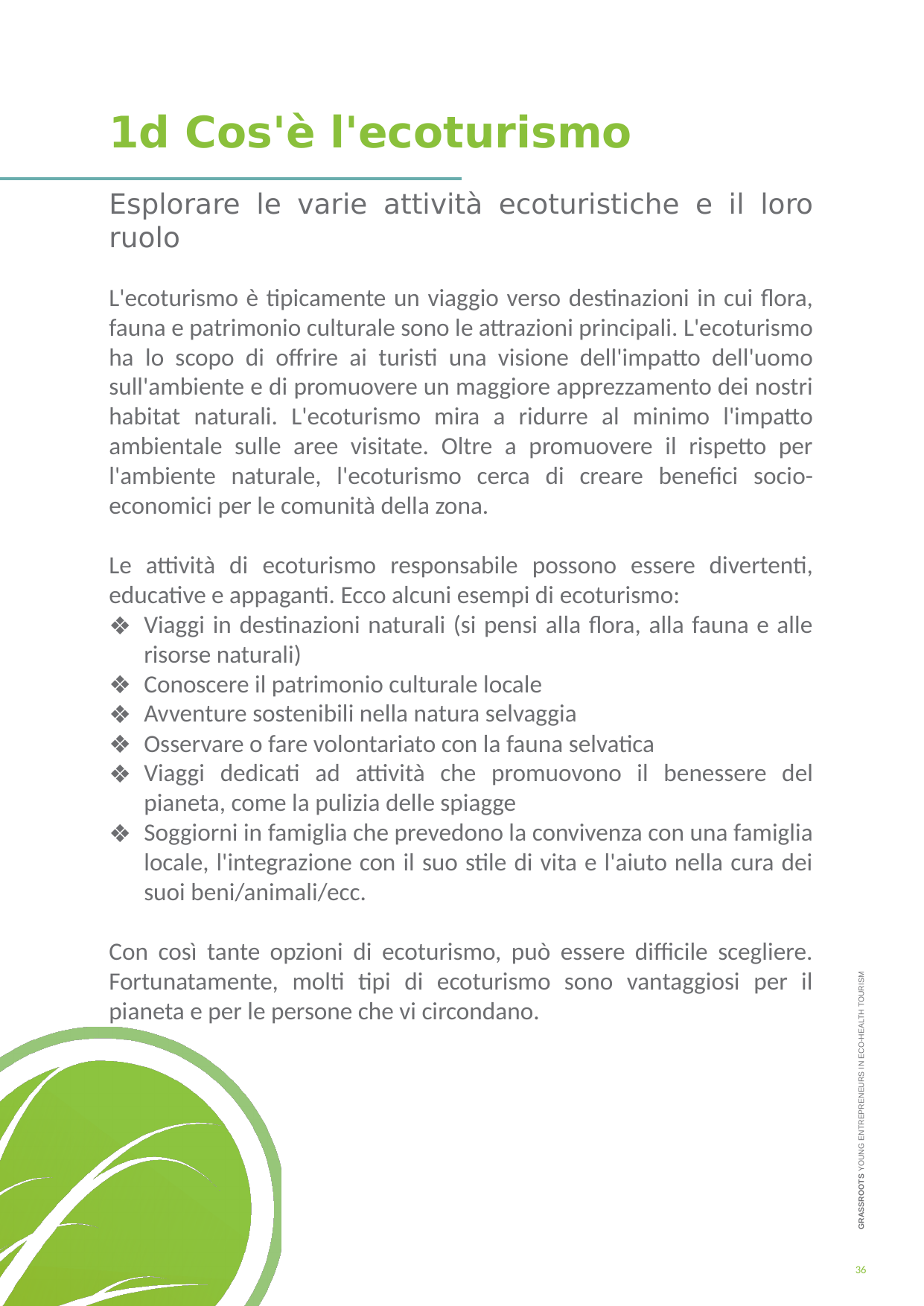

1d Cos'è l'ecoturismo
Esplorare le varie attività ecoturistiche e il loro ruolo
L'ecoturismo è tipicamente un viaggio verso destinazioni in cui flora, fauna e patrimonio culturale sono le attrazioni principali. L'ecoturismo ha lo scopo di offrire ai turisti una visione dell'impatto dell'uomo sull'ambiente e di promuovere un maggiore apprezzamento dei nostri habitat naturali. L'ecoturismo mira a ridurre al minimo l'impatto ambientale sulle aree visitate. Oltre a promuovere il rispetto per l'ambiente naturale, l'ecoturismo cerca di creare benefici socio-economici per le comunità della zona.

Le attività di ecoturismo responsabile possono essere divertenti, educative e appaganti. Ecco alcuni esempi di ecoturismo:
Viaggi in destinazioni naturali (si pensi alla flora, alla fauna e alle risorse naturali)
Conoscere il patrimonio culturale locale
Avventure sostenibili nella natura selvaggia
Osservare o fare volontariato con la fauna selvatica
Viaggi dedicati ad attività che promuovono il benessere del pianeta, come la pulizia delle spiagge
Soggiorni in famiglia che prevedono la convivenza con una famiglia locale, l'integrazione con il suo stile di vita e l'aiuto nella cura dei suoi beni/animali/ecc.

Con così tante opzioni di ecoturismo, può essere difficile scegliere. Fortunatamente, molti tipi di ecoturismo sono vantaggiosi per il pianeta e per le persone che vi circondano.

36